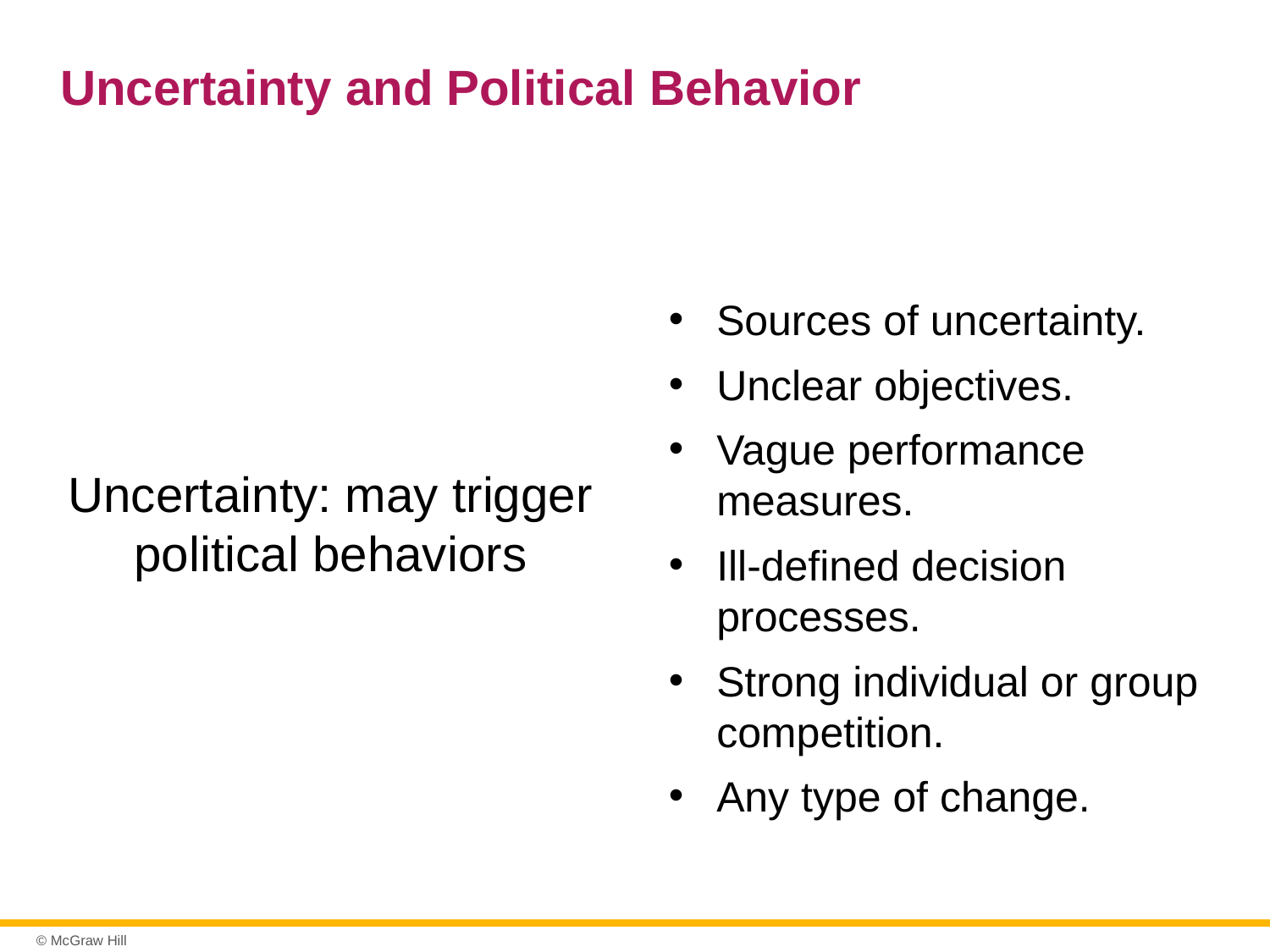

# Uncertainty and Political Behavior
Uncertainty: may trigger political behaviors
Sources of uncertainty.
Unclear objectives.
Vague performance measures.
Ill-defined decision processes.
Strong individual or group competition.
Any type of change.